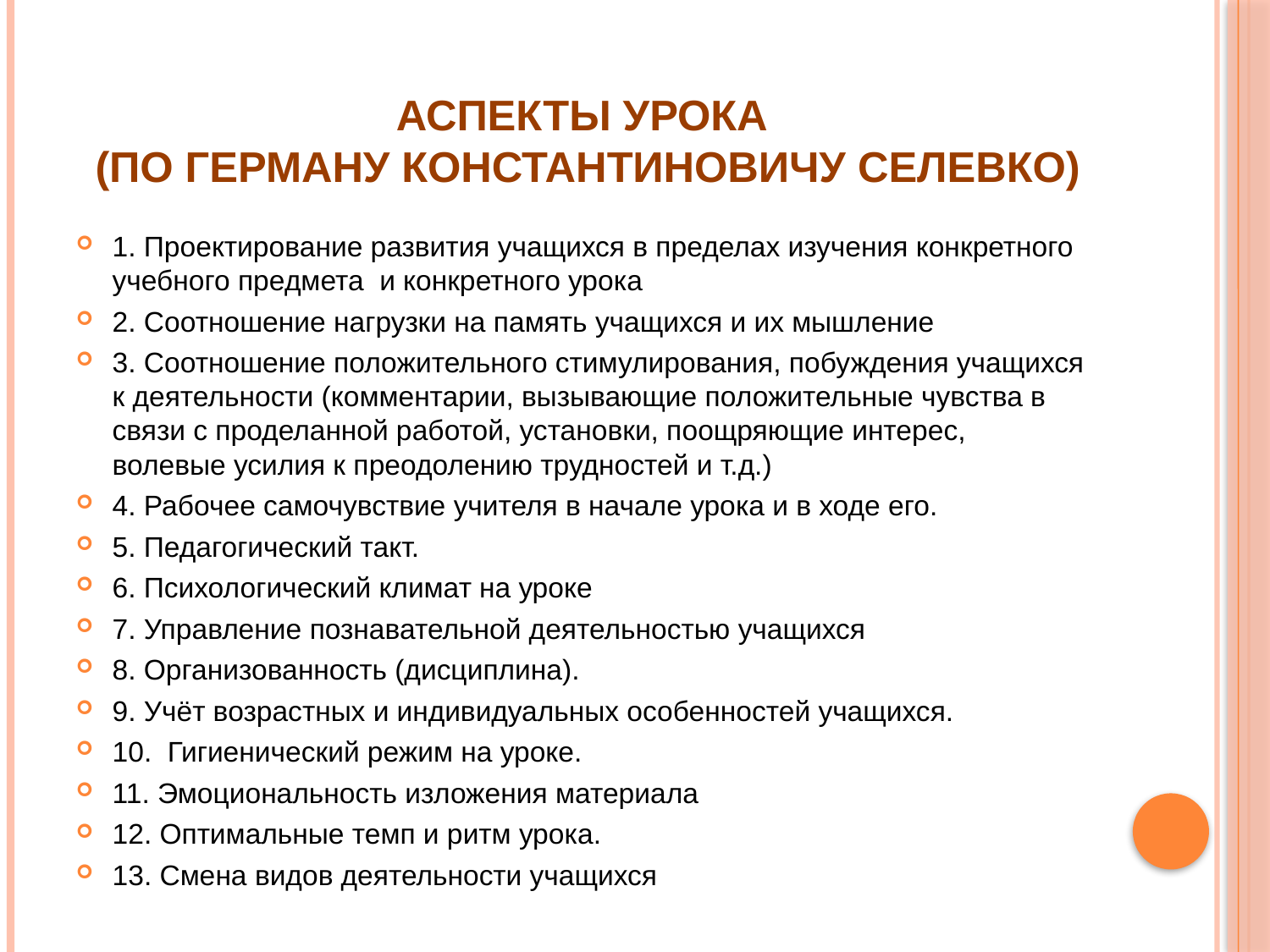

# Аспекты урока (по Герману Константиновичу Селевко)
1. Проектирование развития учащихся в пределах изучения конкретного учебного предмета  и конкретного урока
2. Соотношение нагрузки на память учащихся и их мышление
3. Соотношение положительного стимулирования, побуждения учащихся к деятельности (комментарии, вызывающие положительные чувства в связи с проделанной работой, установки, поощряющие интерес, волевые усилия к преодолению трудностей и т.д.)
4. Рабочее самочувствие учителя в начале урока и в ходе его.
5. Педагогический такт.
6. Психологический климат на уроке
7. Управление познавательной деятельностью учащихся
8. Организованность (дисциплина).
9. Учёт возрастных и индивидуальных особенностей учащихся.
10.  Гигиенический режим на уроке.
11. Эмоциональность изложения материала
12. Оптимальные темп и ритм урока.
13. Смена видов деятельности учащихся